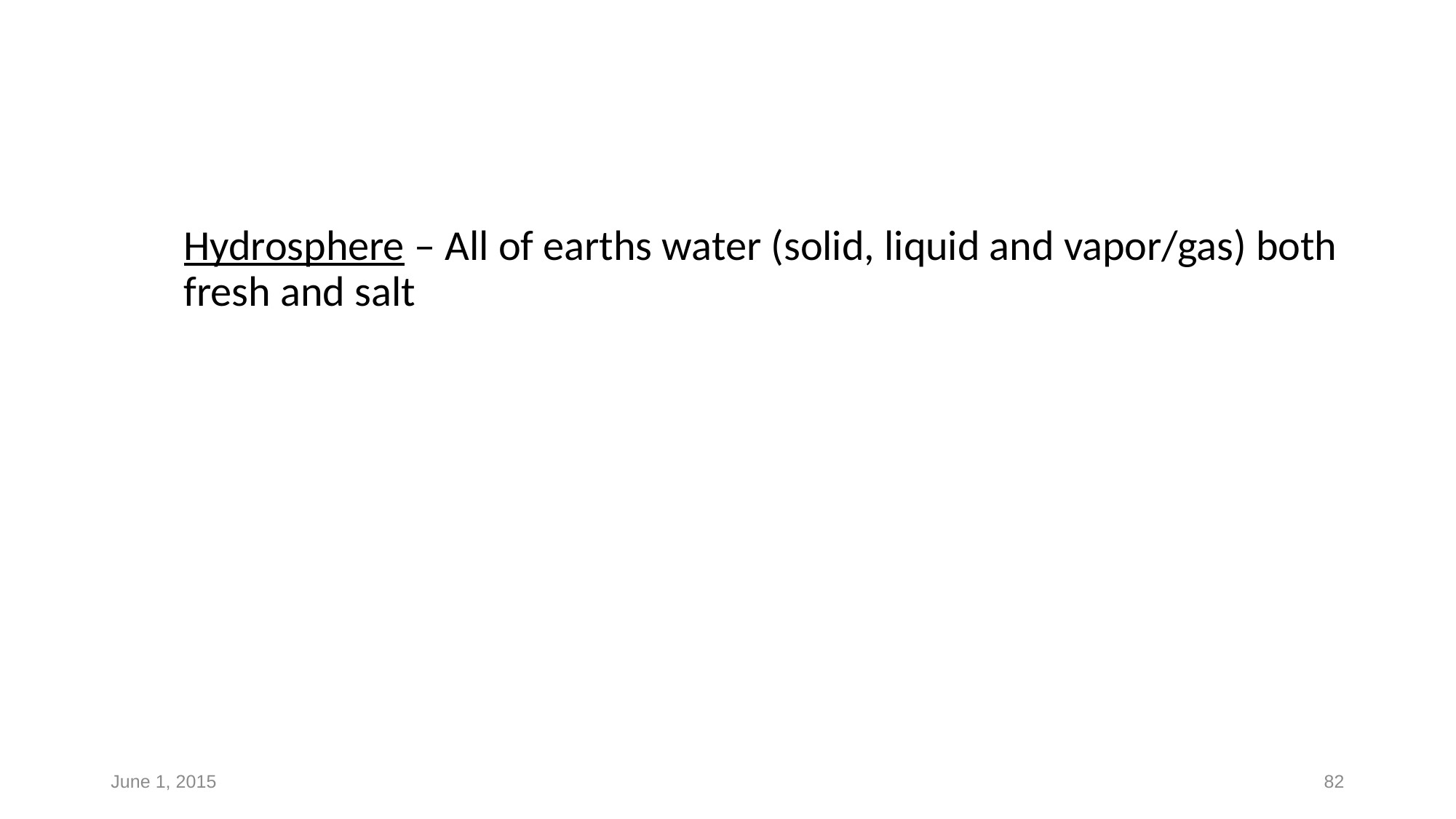

#
	Hydrosphere – All of earths water (solid, liquid and vapor/gas) both fresh and salt

June 1, 2015
82